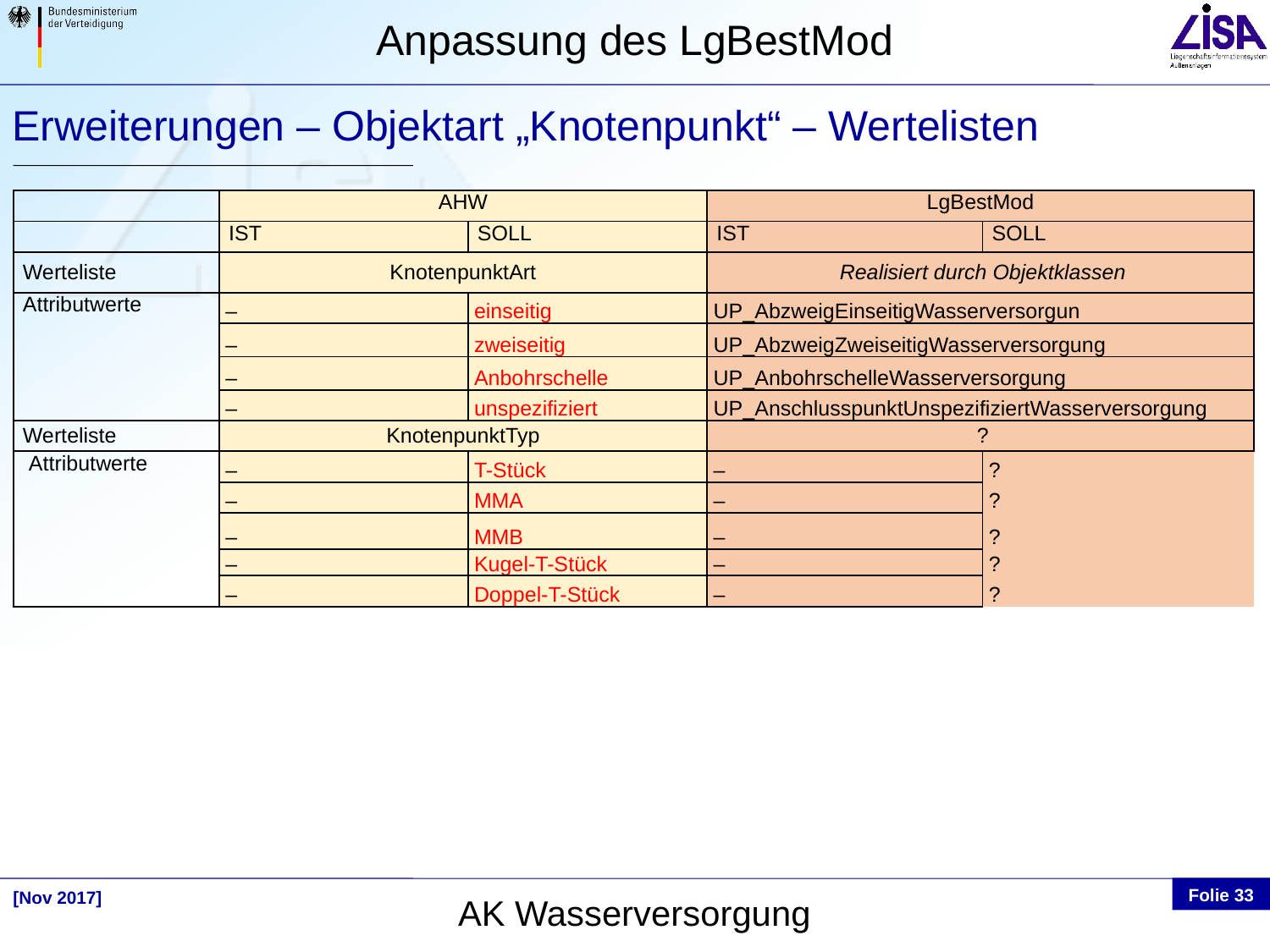

Erweiterungen – Objektart „Knotenpunkt“ – Wertelisten

|  | AHW |  | LgBestMod |  |
| --- | --- | --- | --- | --- |
|  | IST | SOLL | IST | SOLL |
| Werteliste | KnotenpunktArt |  | Realisiert durch Objektklassen |  |
| Attributwerte | – | einseitig | UP\_AbzweigEinseitigWasserversorgun |  |
|  | – | zweiseitig | UP\_AbzweigZweiseitigWasserversorgung |  |
|  | – | Anbohrschelle | UP\_AnbohrschelleWasserversorgung |  |
|  | – | unspezifiziert | UP\_AnschlusspunktUnspezifiziertWasserversorgung |  |
| Werteliste | KnotenpunktTyp |  | ? |  |
| Attributwerte | – | T-Stück | – | ? |
|  | – | MMA | – | ? |
|  | – | MMB | – | ? |
|  | – | Kugel-T-Stück | – | ? |
|  | – | Doppel-T-Stück | – | ? |